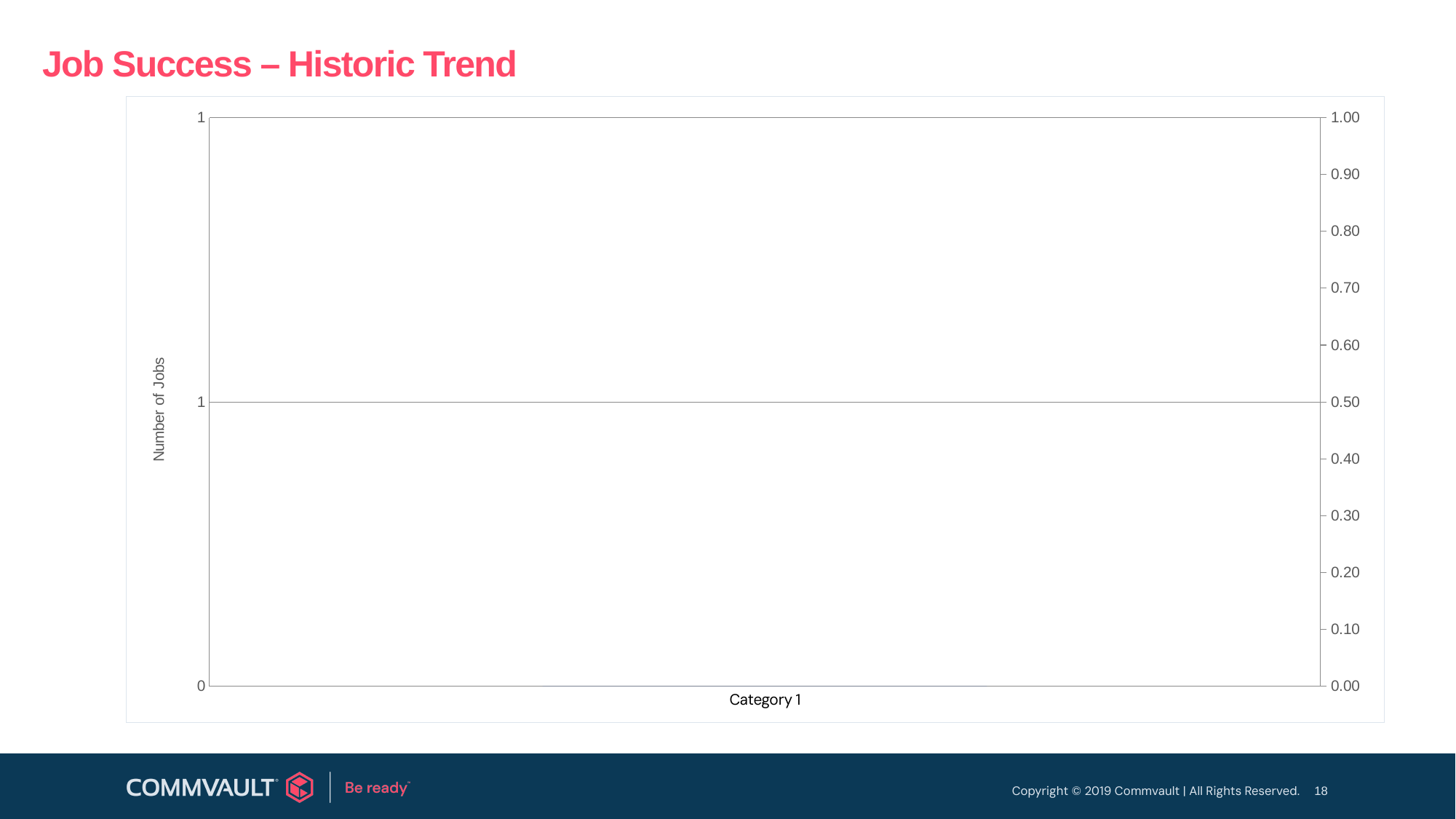

# Job Success – Historic Trend

### Chart

| Category | Series 1 | Series 2 |
|---|---|---|
| Category 1 | 0.0 | 0.0 |
18